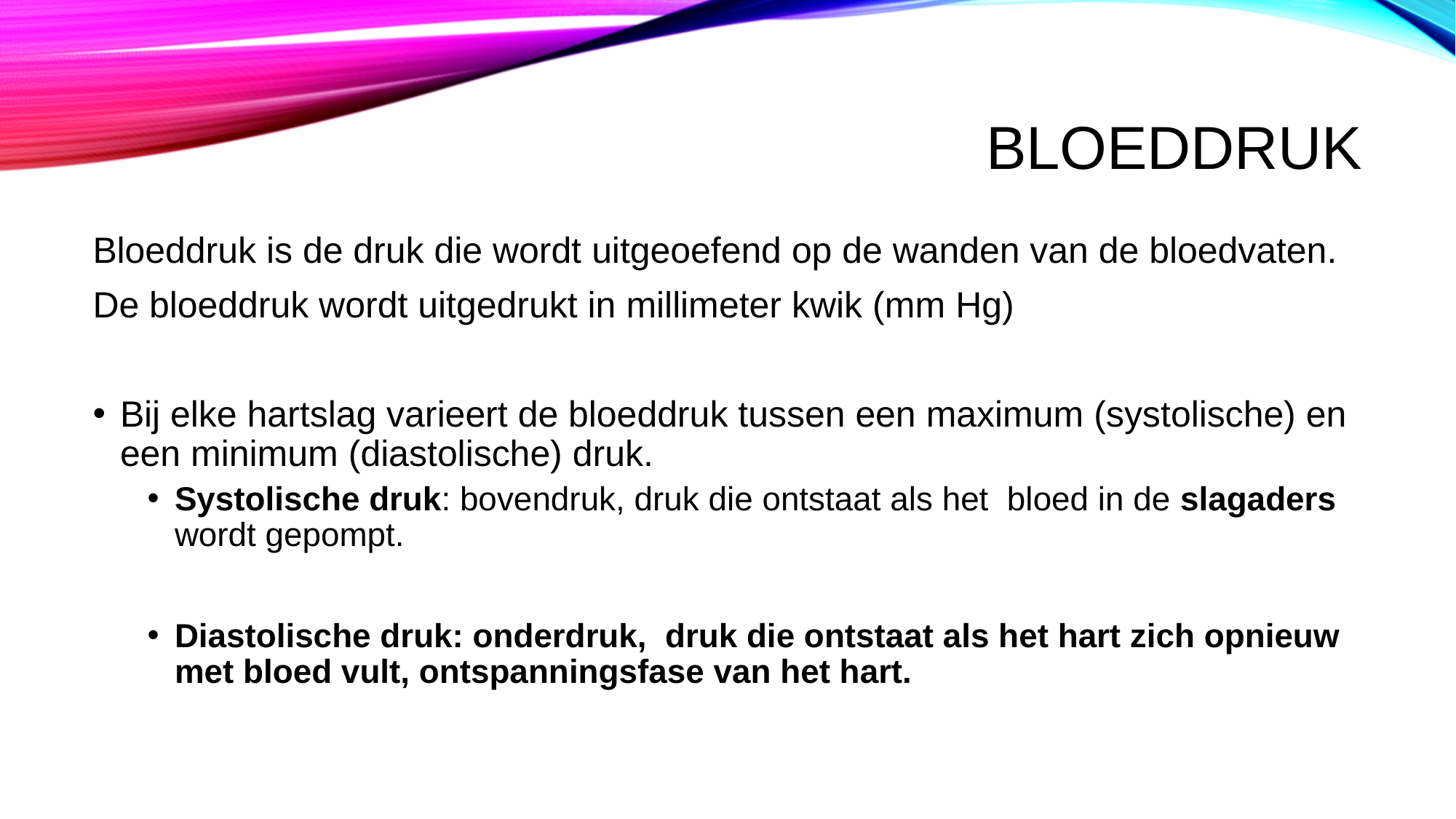

# Bloeddruk
Bloeddruk is de druk die wordt uitgeoefend op de wanden van de bloedvaten.
De bloeddruk wordt uitgedrukt in millimeter kwik (mm Hg)

Bij elke hartslag varieert de bloeddruk tussen een maximum (systolische) en een minimum (diastolische) druk.
Systolische druk: bovendruk, druk die ontstaat als het  bloed in de slagaders wordt gepompt.

Diastolische druk: onderdruk,  druk die ontstaat als het hart zich opnieuw met bloed vult, ontspanningsfase van het hart.